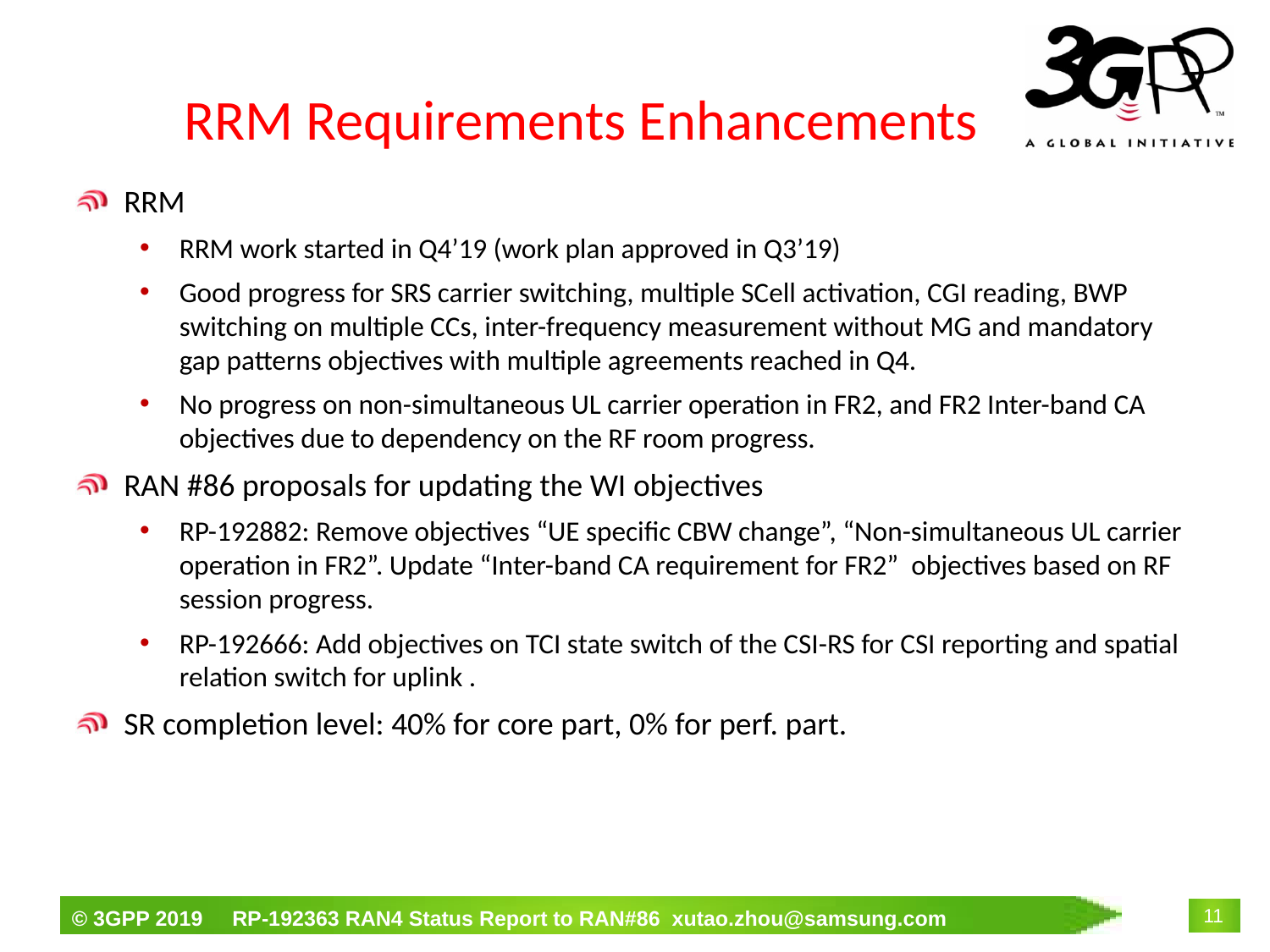

# RRM Requirements Enhancements
RRM
RRM work started in Q4’19 (work plan approved in Q3’19)
Good progress for SRS carrier switching, multiple SCell activation, CGI reading, BWP switching on multiple CCs, inter-frequency measurement without MG and mandatory gap patterns objectives with multiple agreements reached in Q4.
No progress on non-simultaneous UL carrier operation in FR2, and FR2 Inter-band CA objectives due to dependency on the RF room progress.
RAN #86 proposals for updating the WI objectives
RP-192882: Remove objectives “UE specific CBW change”, “Non-simultaneous UL carrier operation in FR2”. Update “Inter-band CA requirement for FR2”  objectives based on RF session progress.
RP-192666: Add objectives on TCI state switch of the CSI-RS for CSI reporting and spatial relation switch for uplink .
SR completion level: 40% for core part, 0% for perf. part.